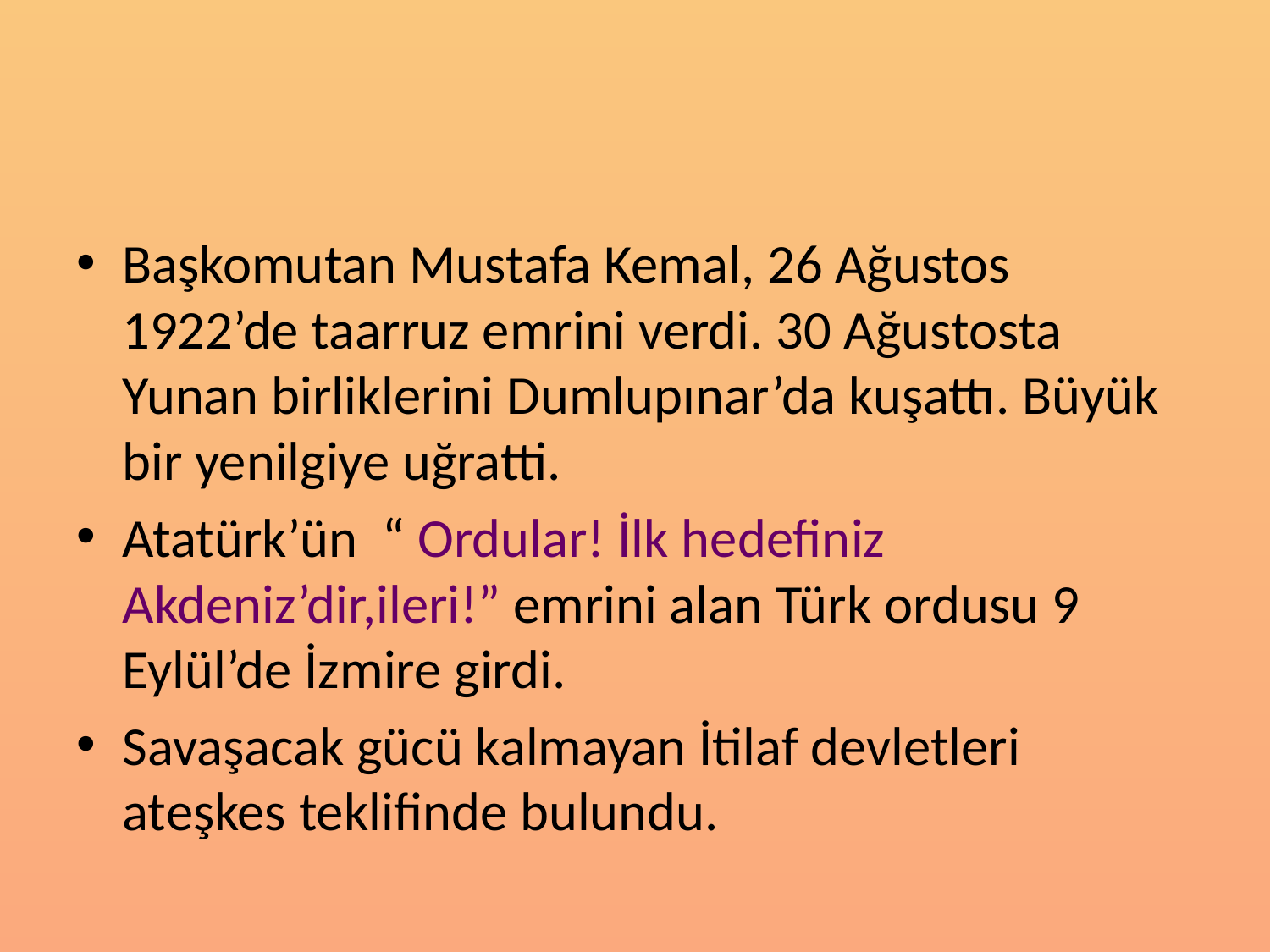

#
Başkomutan Mustafa Kemal, 26 Ağustos 1922’de taarruz emrini verdi. 30 Ağustosta Yunan birliklerini Dumlupınar’da kuşattı. Büyük bir yenilgiye uğratti.
Atatürk’ün  “ Ordular! İlk hedefiniz Akdeniz’dir,ileri!” emrini alan Türk ordusu 9 Eylül’de İzmire girdi.
Savaşacak gücü kalmayan İtilaf devletleri ateşkes teklifinde bulundu.